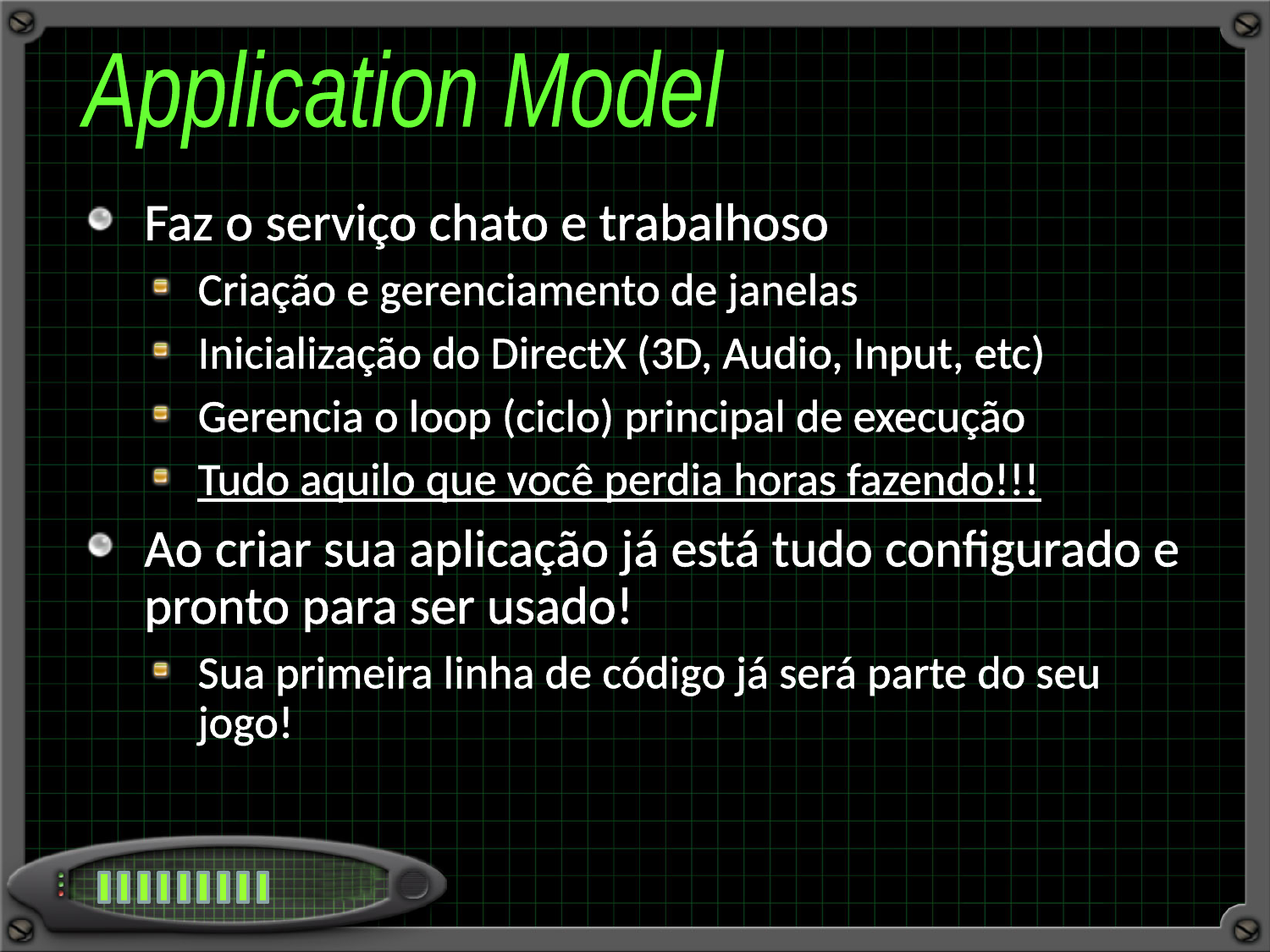

Application Model
Faz o serviço chato e trabalhoso
Criação e gerenciamento de janelas
Inicialização do DirectX (3D, Audio, Input, etc)
Gerencia o loop (ciclo) principal de execução
Tudo aquilo que você perdia horas fazendo!!!
Ao criar sua aplicação já está tudo configurado e pronto para ser usado!
Sua primeira linha de código já será parte do seu jogo!